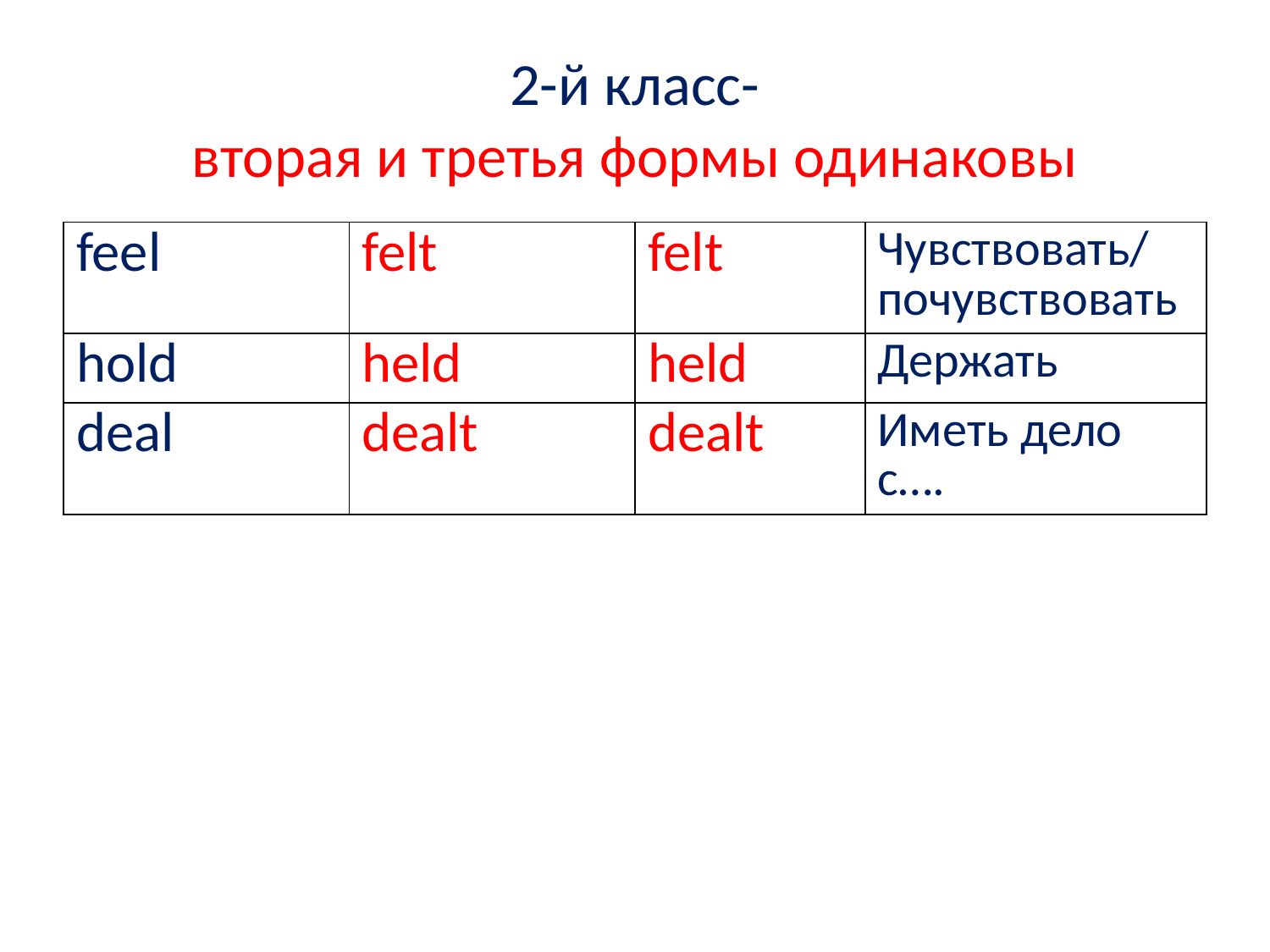

# 2-й класс- вторая и третья формы одинаковы
| feel | felt | felt | Чувствовать/ почувствовать |
| --- | --- | --- | --- |
| hold | held | held | Держать |
| deal | dealt | dealt | Иметь дело с…. |